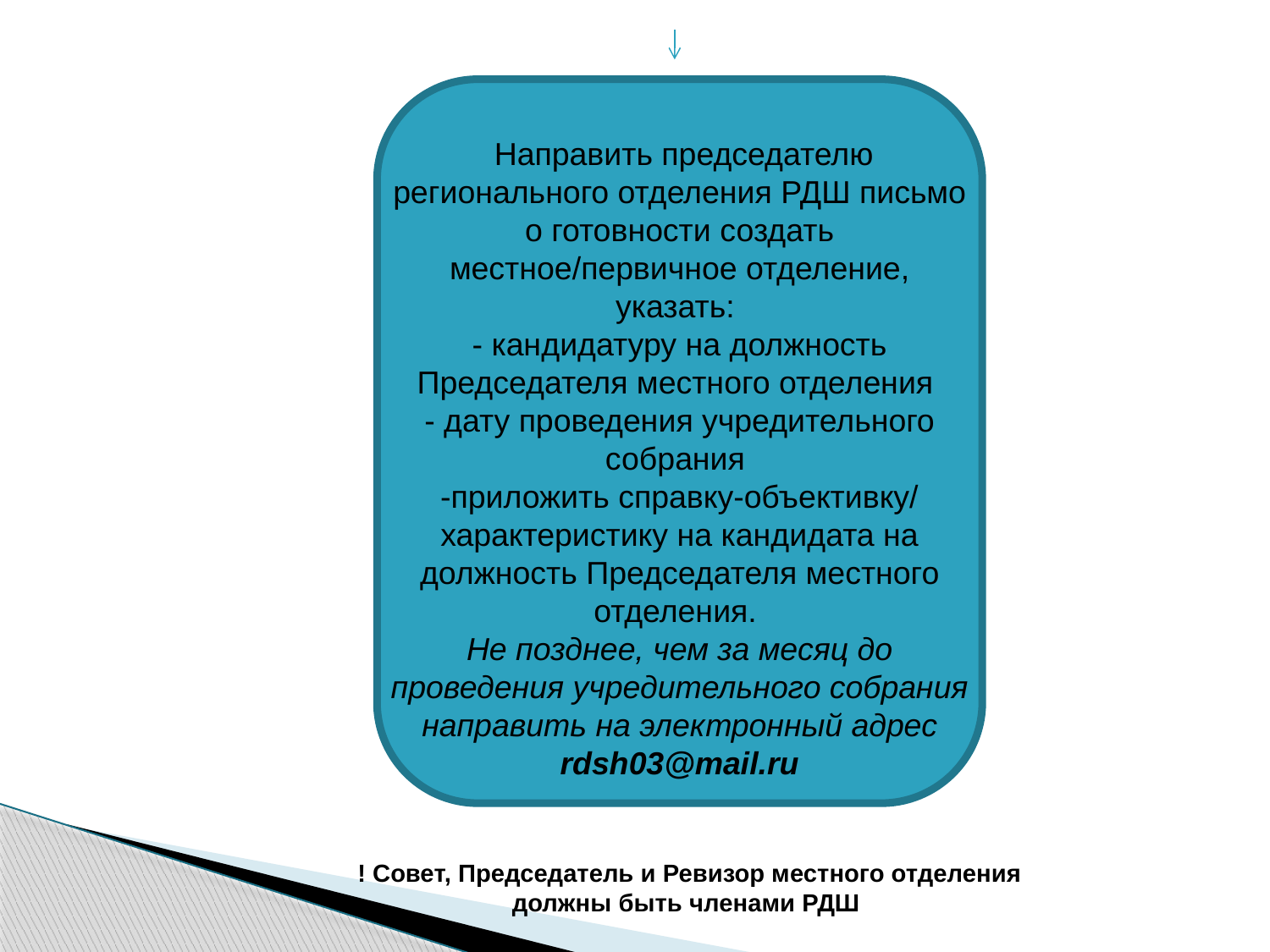

Направить председателю регионального отделения РДШ письмо о готовности создать местное/первичное отделение, указать:
- кандидатуру на должность Председателя местного отделения
- дату проведения учредительного собрания
-приложить справку-объективку/ характеристику на кандидата на должность Председателя местного отделения.
Не позднее, чем за месяц до проведения учредительного собрания направить на электронный адрес rdsh03@mail.ru

 ! Совет, Председатель и Ревизор местного отделения
должны быть членами РДШ